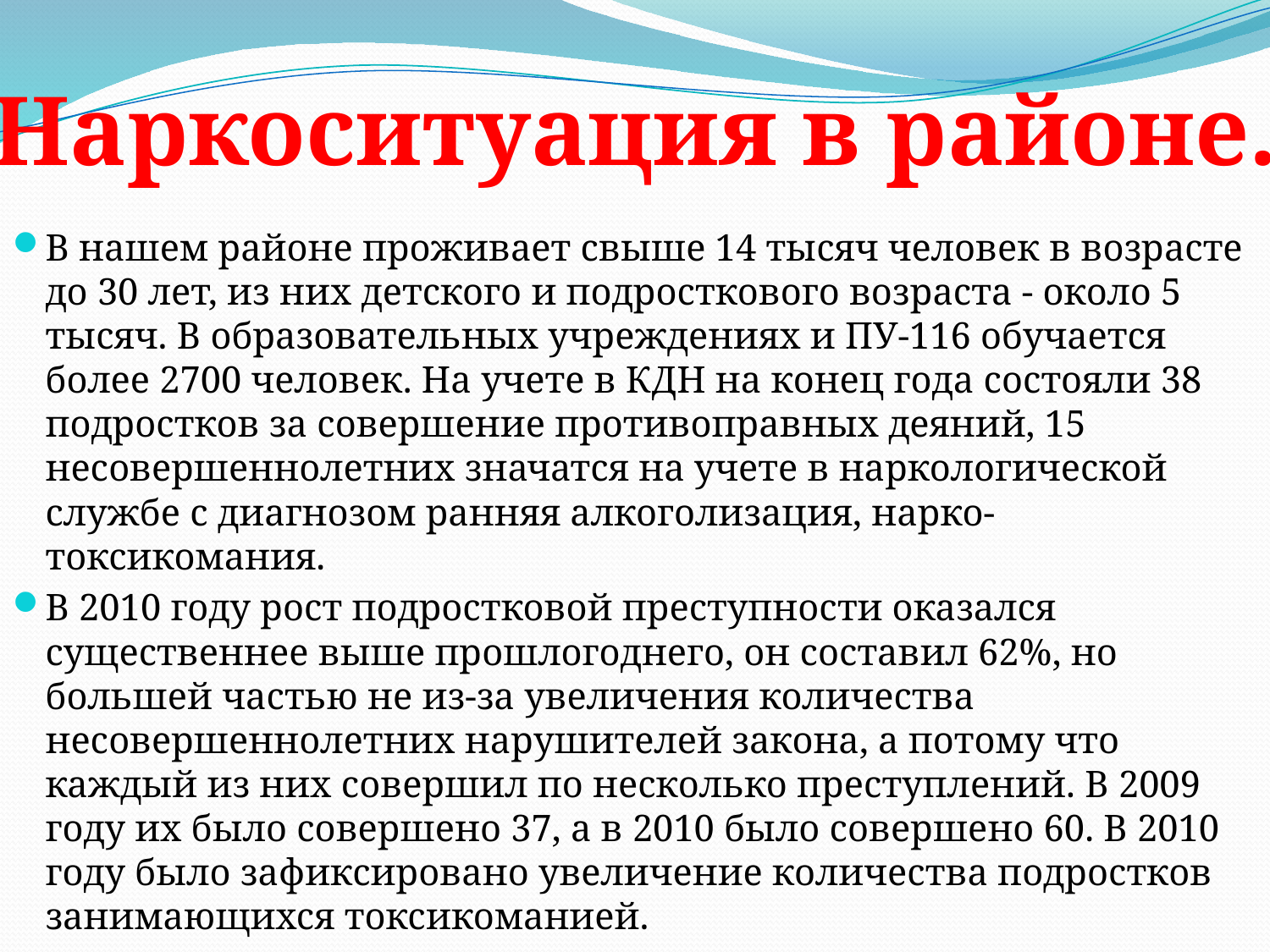

Наркоситуация в районе.
В нашем районе проживает свыше 14 тысяч человек в возрасте до 30 лет, из них детского и подросткового возраста - около 5 тысяч. В образовательных учреждениях и ПУ-116 обучается более 2700 человек. На учете в КДН на конец года состояли 38 подростков за совершение противоправных деяний, 15 несовершеннолетних значатся на учете в наркологической службе с диагнозом ранняя алкоголизация, нарко-токсикомания.
В 2010 году рост подростковой преступности оказался существеннее выше прошлогоднего, он составил 62%, но большей частью не из-за увеличения количества несовершеннолетних нарушителей закона, а потому что каждый из них совершил по несколько преступлений. В 2009 году их было совершено 37, а в 2010 было совершено 60. В 2010 году было зафиксировано увеличение количества подростков занимающихся токсикоманией.